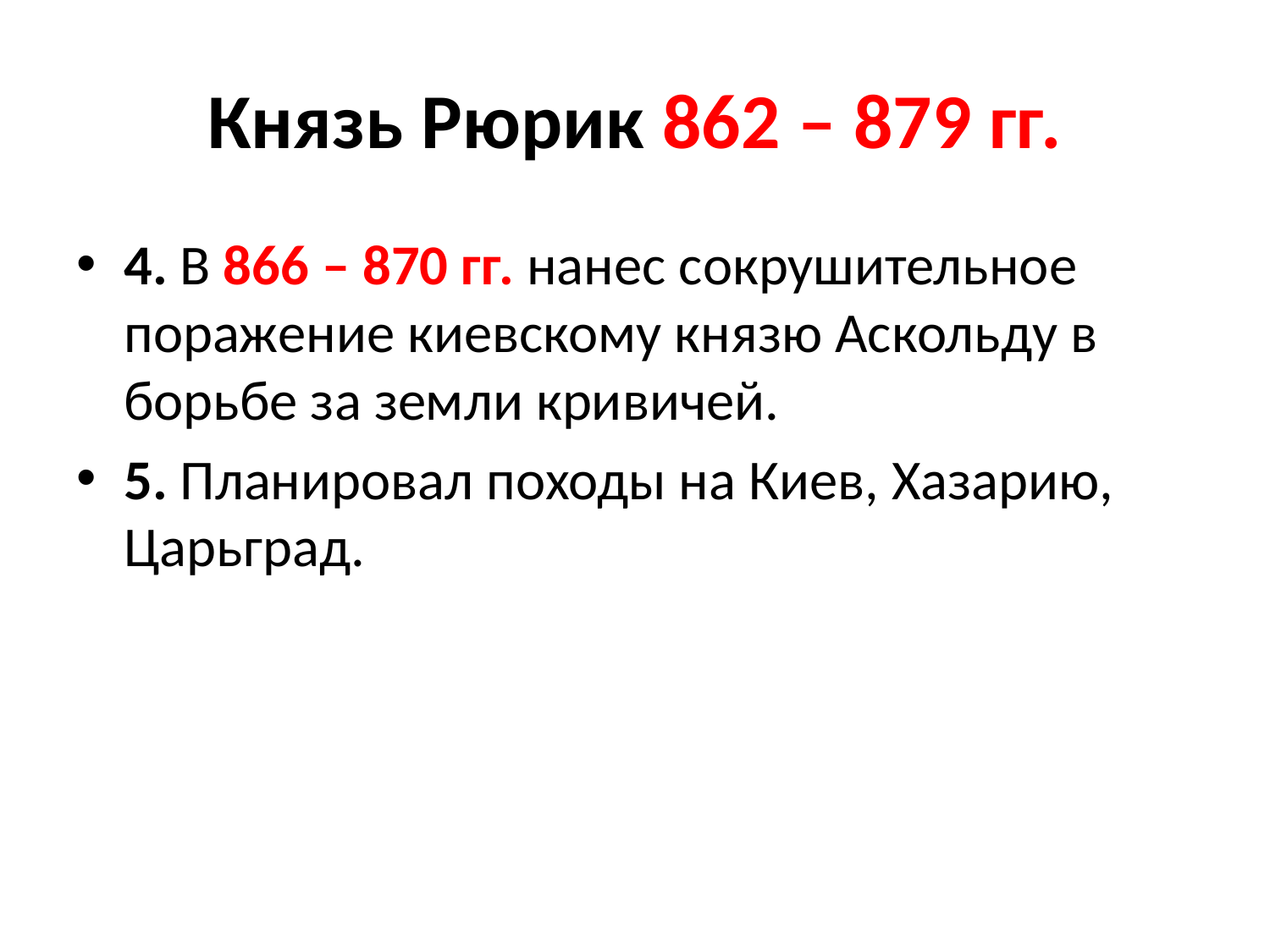

# Князь Рюрик 862 – 879 гг.
4. В 866 – 870 гг. нанес сокрушительное поражение киевскому князю Аскольду в борьбе за земли кривичей.
5. Планировал походы на Киев, Хазарию, Царьград.